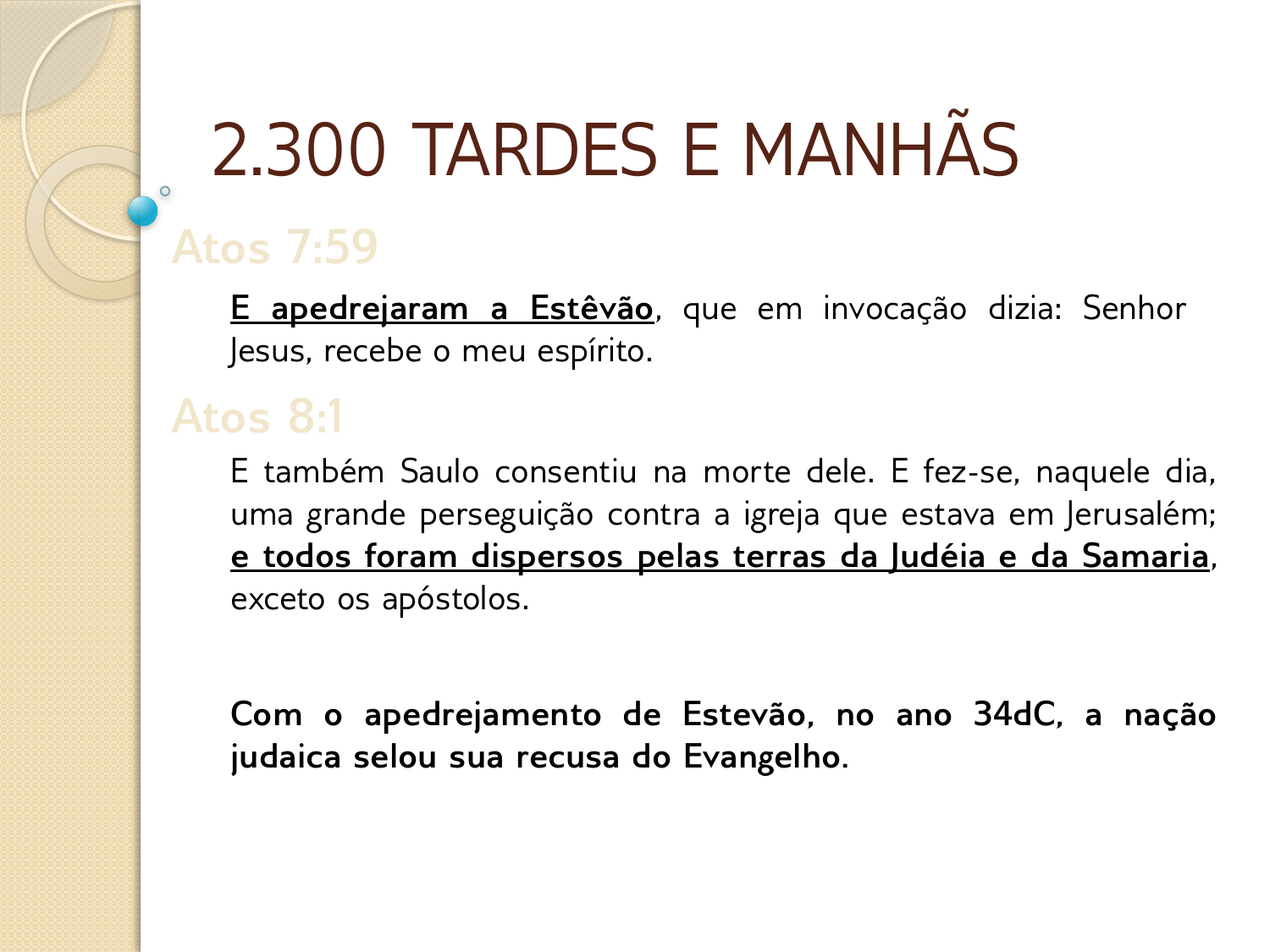

2.300 TARDES E MANHÃS
Atos 7:59
E apedrejaram a Estêvão, que em invocação dizia: Senhor Jesus, recebe o meu espírito.
Atos 8:1
E também Saulo consentiu na morte dele. E fez-se, naquele dia, uma grande perseguição contra a igreja que estava em Jerusalém; e todos foram dispersos pelas terras da Judéia e da Samaria, exceto os apóstolos.
Com o apedrejamento de Estevão, no ano 34dC, a nação judaica selou sua recusa do Evangelho.